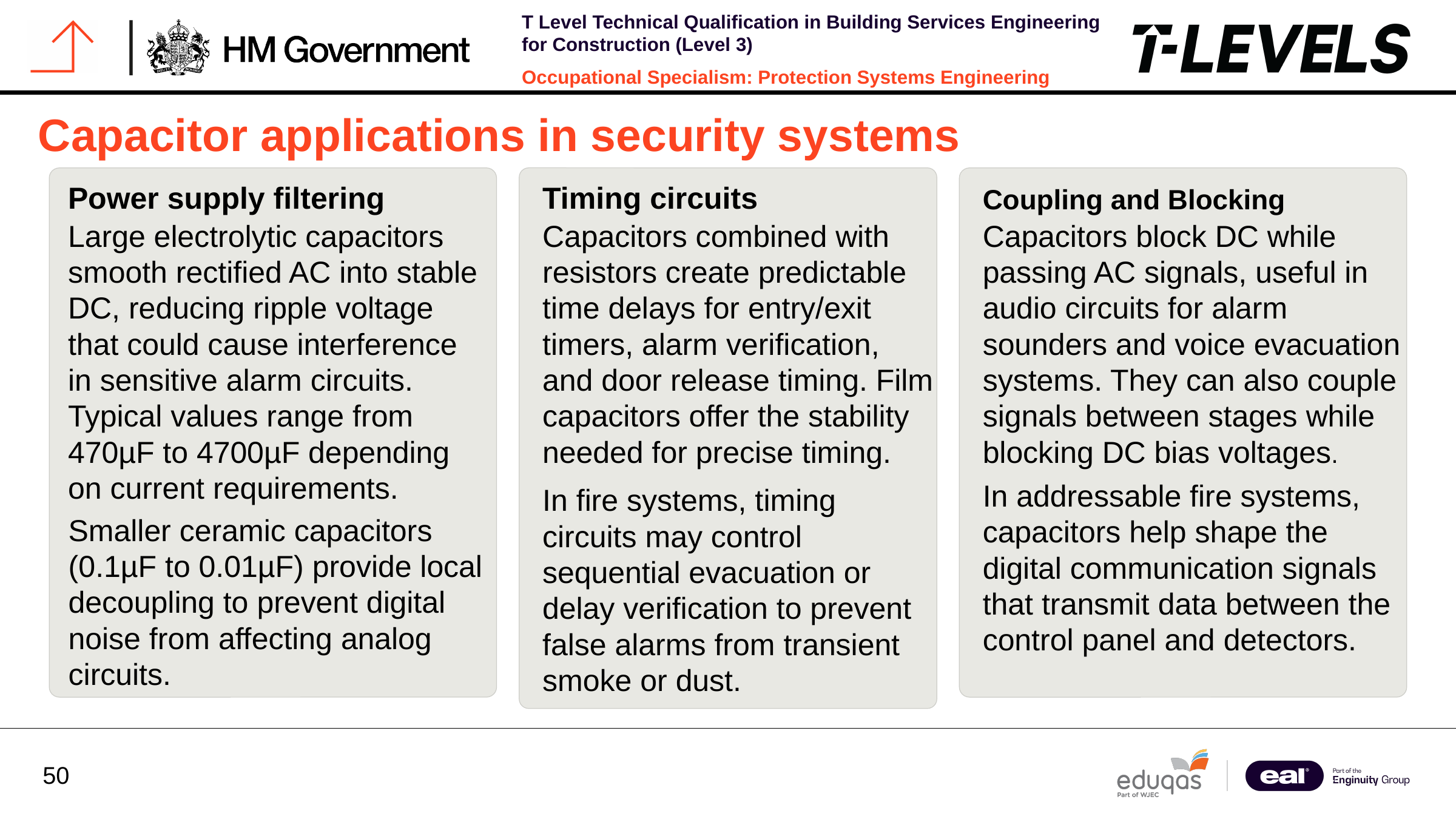

# Capacitor applications in security systems

Power supply filtering
Timing circuits
Coupling and Blocking
Large electrolytic capacitors smooth rectified AC into stable DC, reducing ripple voltage that could cause interference in sensitive alarm circuits. Typical values range from 470µF to 4700µF depending on current requirements.
Capacitors combined with resistors create predictable time delays for entry/exit timers, alarm verification, and door release timing. Film capacitors offer the stability needed for precise timing.
Capacitors block DC while passing AC signals, useful in audio circuits for alarm sounders and voice evacuation systems. They can also couple signals between stages while blocking DC bias voltages.
In addressable fire systems, capacitors help shape the digital communication signals that transmit data between the control panel and detectors.
In fire systems, timing circuits may control sequential evacuation or delay verification to prevent false alarms from transient smoke or dust.
Smaller ceramic capacitors (0.1µF to 0.01µF) provide local decoupling to prevent digital noise from affecting analog circuits.